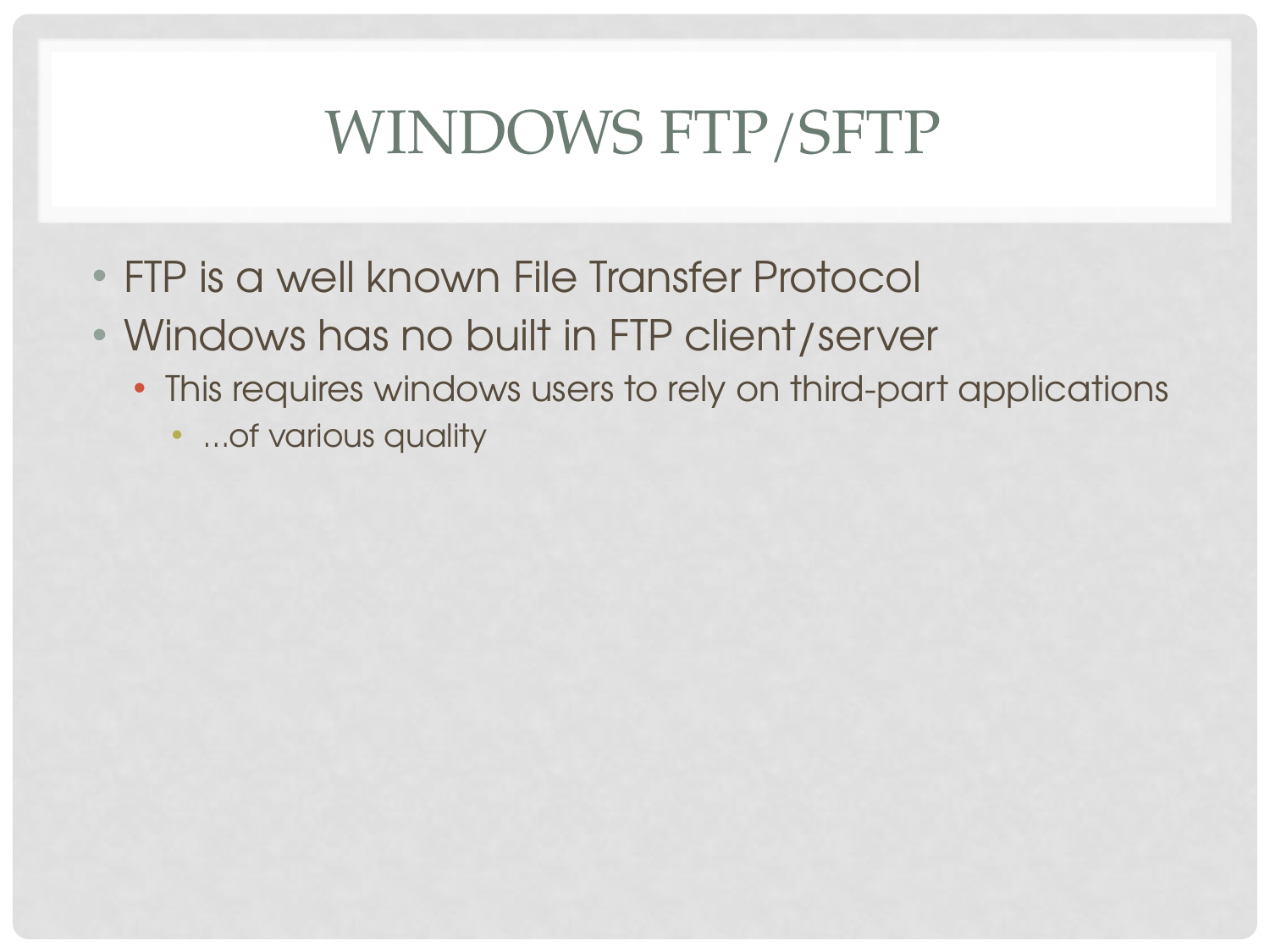

# Windows ftp/sftp
FTP is a well known File Transfer Protocol
Windows has no built in FTP client/server
This requires windows users to rely on third-part applications
…of various quality